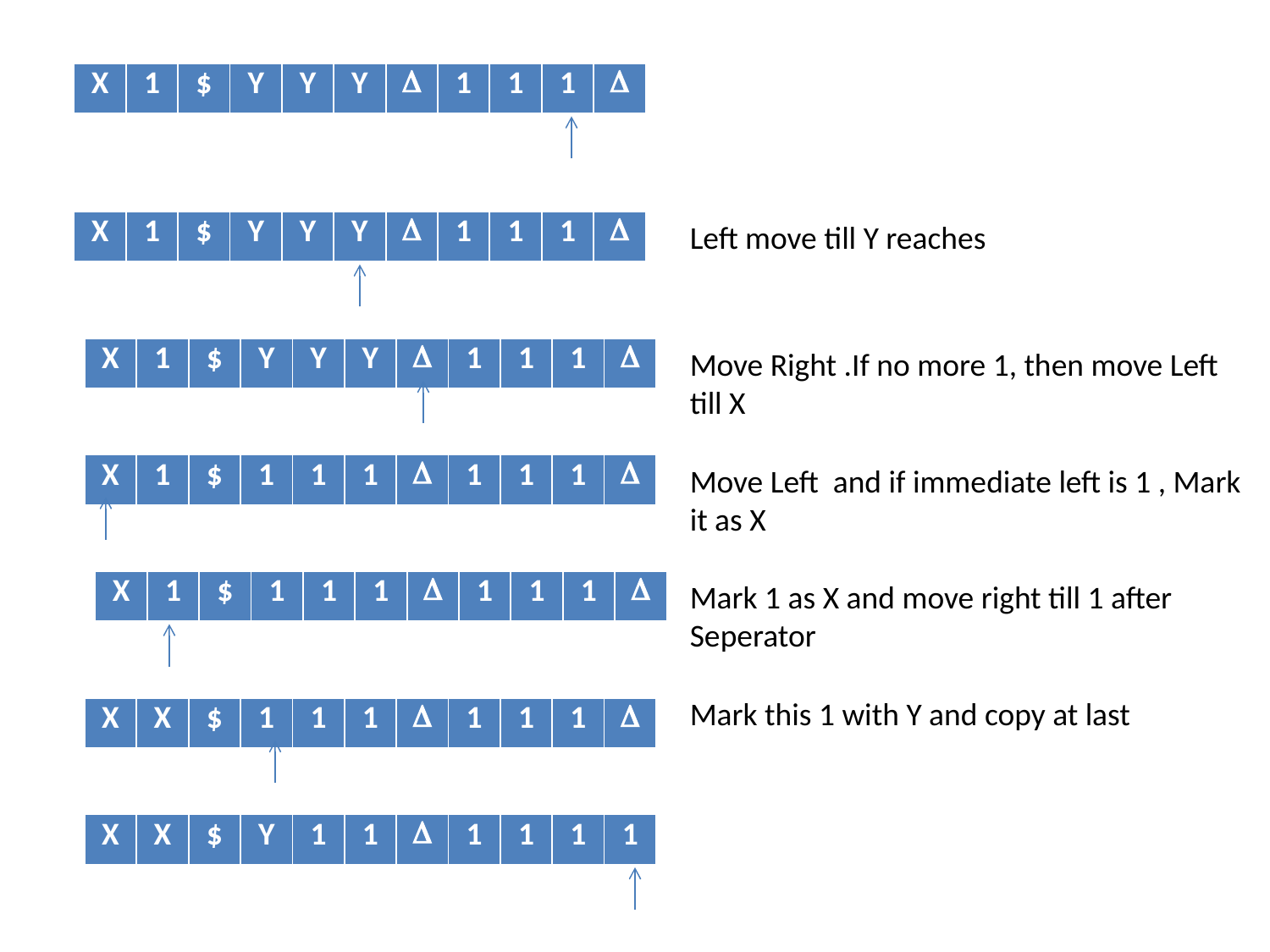

| X | 1 | $ | Y | Y | Y | Δ | 1 | 1 | 1 | Δ |
| --- | --- | --- | --- | --- | --- | --- | --- | --- | --- | --- |
| X | 1 | $ | Y | Y | Y | Δ | 1 | 1 | 1 | Δ |
| --- | --- | --- | --- | --- | --- | --- | --- | --- | --- | --- |
Left move till Y reaches
| X | 1 | $ | Y | Y | Y | Δ | 1 | 1 | 1 | Δ |
| --- | --- | --- | --- | --- | --- | --- | --- | --- | --- | --- |
Move Right .If no more 1, then move Left till X
| X | 1 | $ | 1 | 1 | 1 | Δ | 1 | 1 | 1 | Δ |
| --- | --- | --- | --- | --- | --- | --- | --- | --- | --- | --- |
Move Left  and if immediate left is 1 , Mark it as X
| X | 1 | $ | 1 | 1 | 1 | Δ | 1 | 1 | 1 | Δ |
| --- | --- | --- | --- | --- | --- | --- | --- | --- | --- | --- |
Mark 1 as X and move right till 1 after Seperator
Mark this 1 with Y and copy at last
| X | X | $ | 1 | 1 | 1 | Δ | 1 | 1 | 1 | Δ |
| --- | --- | --- | --- | --- | --- | --- | --- | --- | --- | --- |
| X | X | $ | Y | 1 | 1 | Δ | 1 | 1 | 1 | 1 |
| --- | --- | --- | --- | --- | --- | --- | --- | --- | --- | --- |